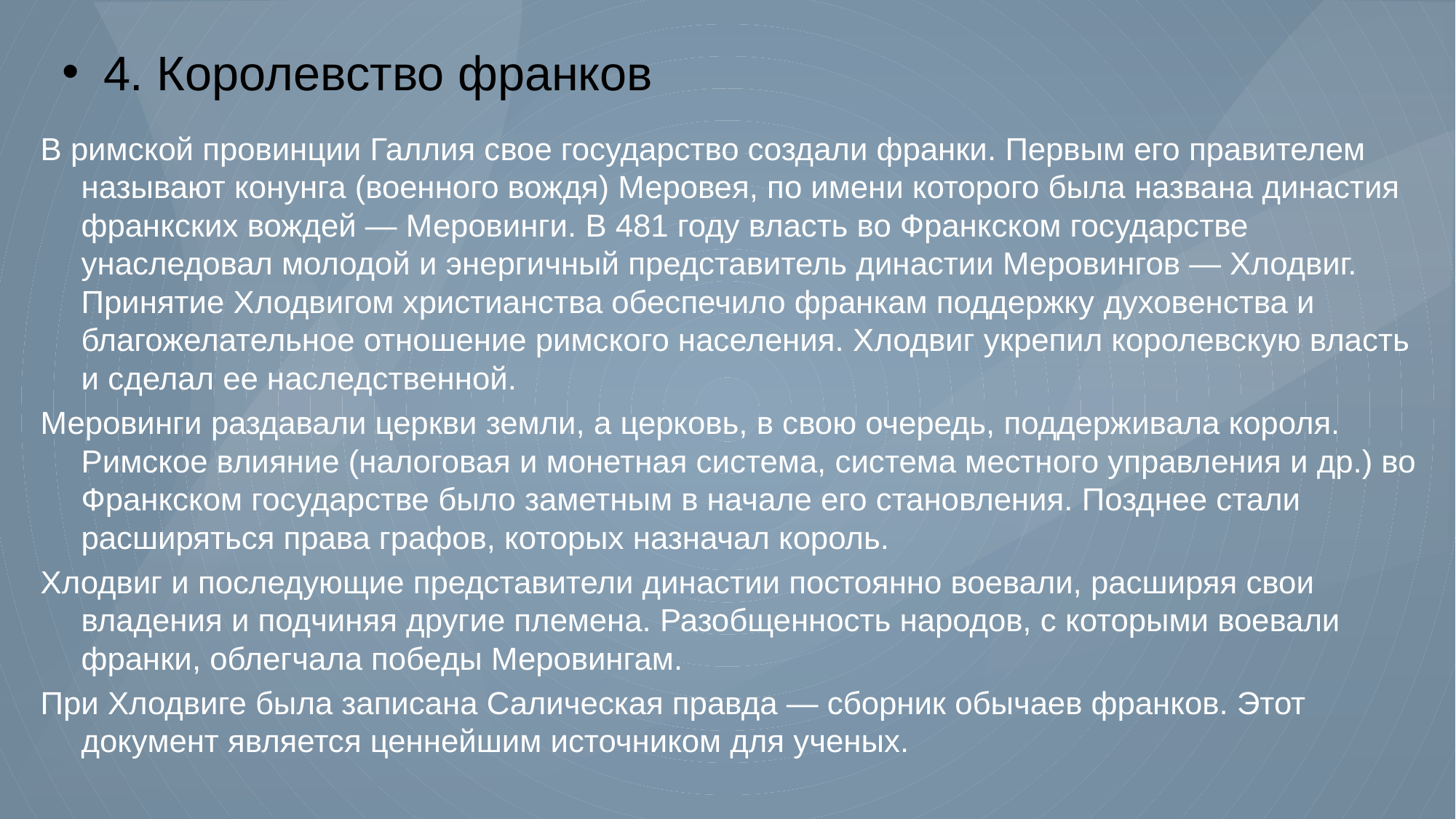

# 4. Королевство франков
В римской провинции Галлия свое государство создали франки. Первым его правителем называют конунга (военного вождя) Меровея, по имени которого была названа династия франкских вождей — Меровинги. В 481 году власть во Франкском государстве унаследовал молодой и энергичный представитель династии Меровингов — Хлодвиг. Принятие Хлодвигом христианства обеспечило франкам поддержку духовенства и благожелательное отношение римского населения. Хлодвиг укрепил королевскую власть и сделал ее наследственной.
Меровинги раздавали церкви земли, а церковь, в свою очередь, поддерживала короля. Римское влияние (налоговая и монетная система, система местного управления и др.) во Франкском государстве было заметным в начале его становления. Позднее стали расширяться права графов, которых назначал король.
Хлодвиг и последующие представители династии постоянно воевали, расширяя свои владения и подчиняя другие племена. Разобщенность народов, с которыми воевали франки, облегчала победы Меровингам.
При Хлодвиге была записана Салическая правда — сборник обычаев франков. Этот документ является ценнейшим источником для ученых.